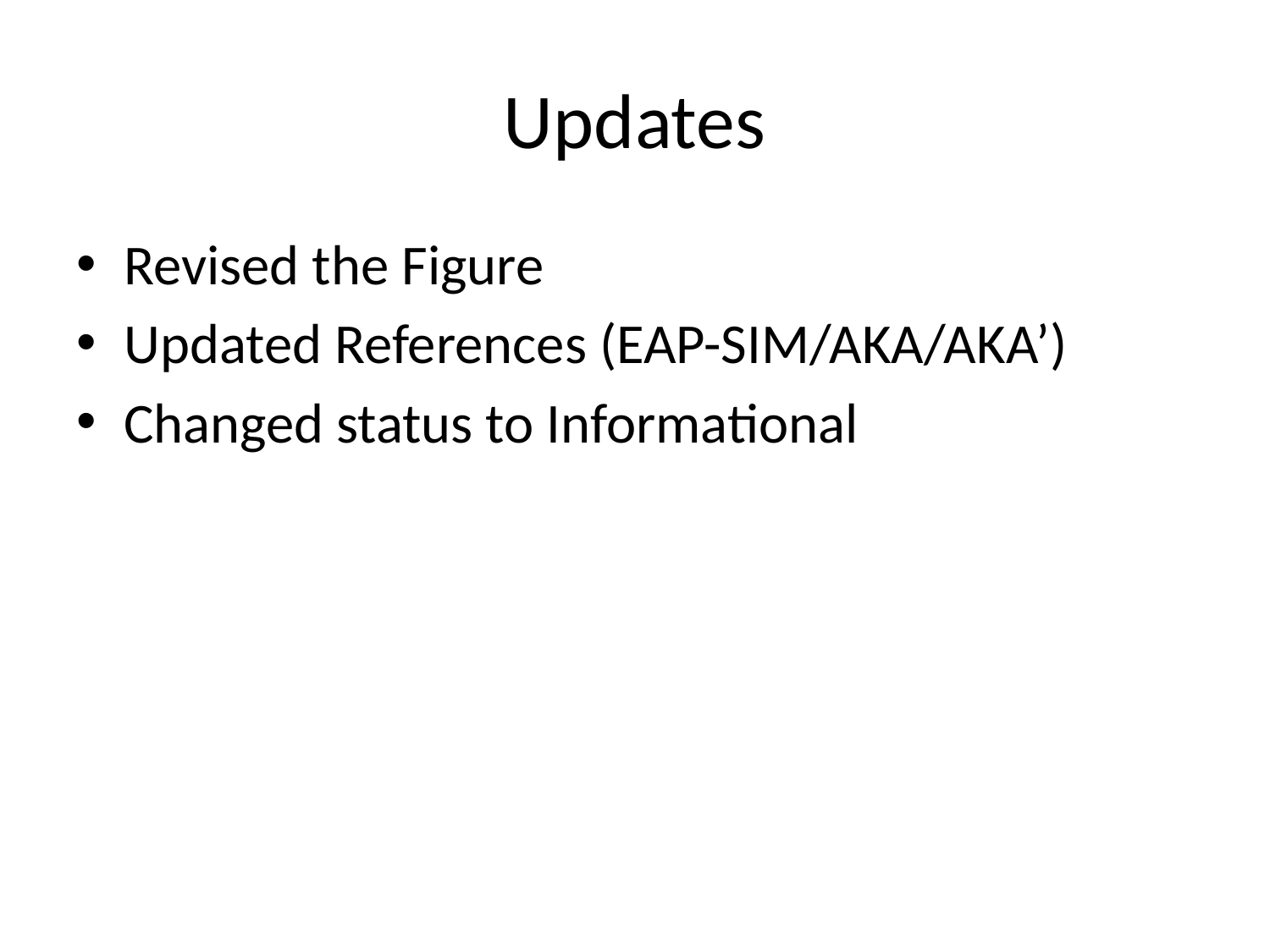

# Updates
Revised the Figure
Updated References (EAP-SIM/AKA/AKA’)
Changed status to Informational